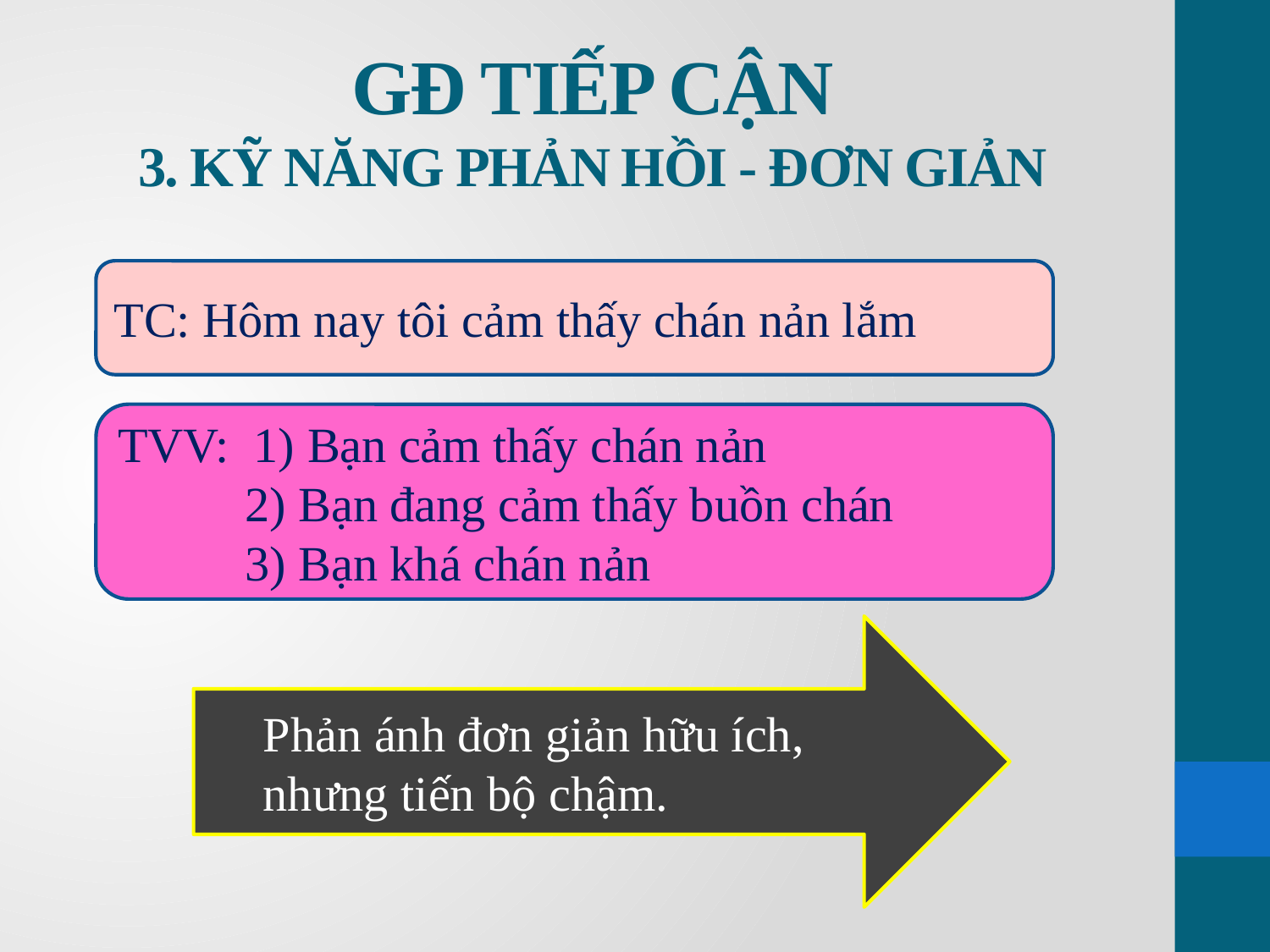

# GĐ TIẾP CẬN 3. KỸ NĂNG PHẢN HỒI - ĐƠN GIẢN
TC: Hôm nay tôi cảm thấy chán nản lắm
TVV:  1) Bạn cảm thấy chán nản
	2) Bạn đang cảm thấy buồn chán
	3) Bạn khá chán nản
Phản ánh đơn giản hữu ích, nhưng tiến bộ chậm.